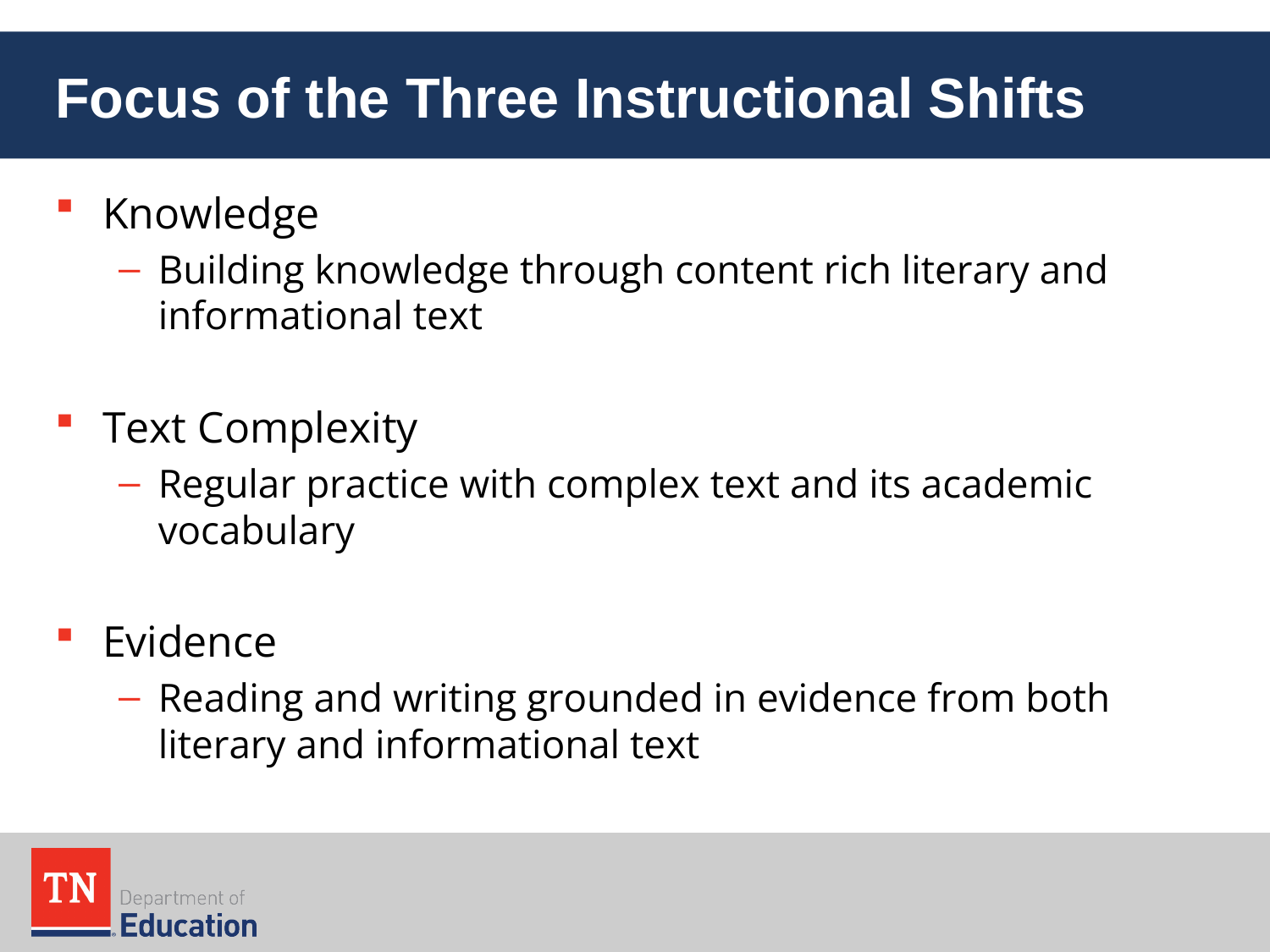

# Focus of the Three Instructional Shifts
Knowledge
Building knowledge through content rich literary and informational text

Text Complexity
Regular practice with complex text and its academic vocabulary

Evidence
Reading and writing grounded in evidence from both literary and informational text